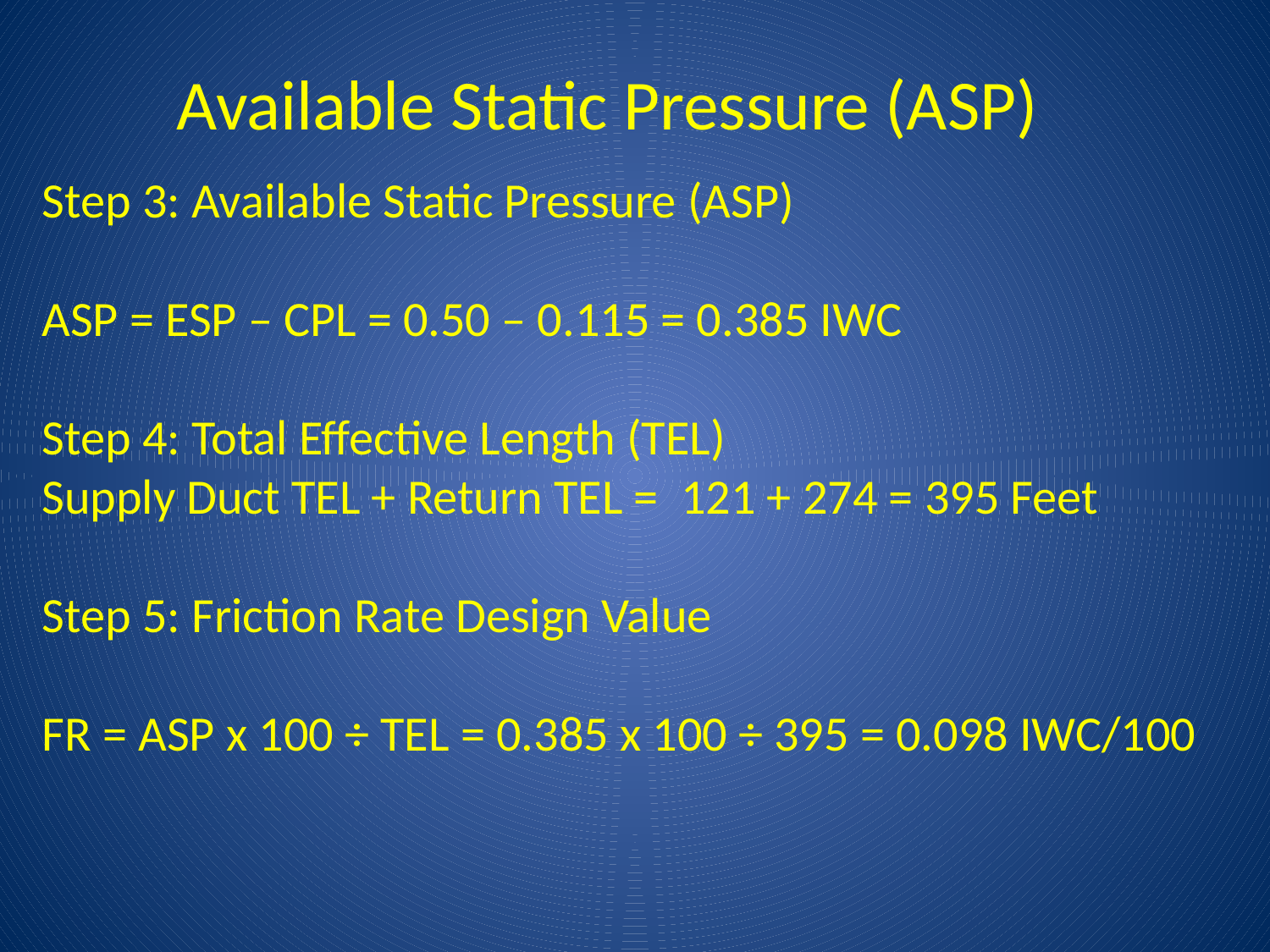

Available Static Pressure (ASP)
Step 3: Available Static Pressure (ASP)

ASP = ESP – CPL = 0.50 – 0.115 = 0.385 IWC

Step 4: Total Effective Length (TEL)
Supply Duct TEL + Return TEL =  121 + 274 = 395 Feet

Step 5: Friction Rate Design Value

FR = ASP x 100 ÷ TEL = 0.385 x 100 ÷ 395 = 0.098 IWC/100